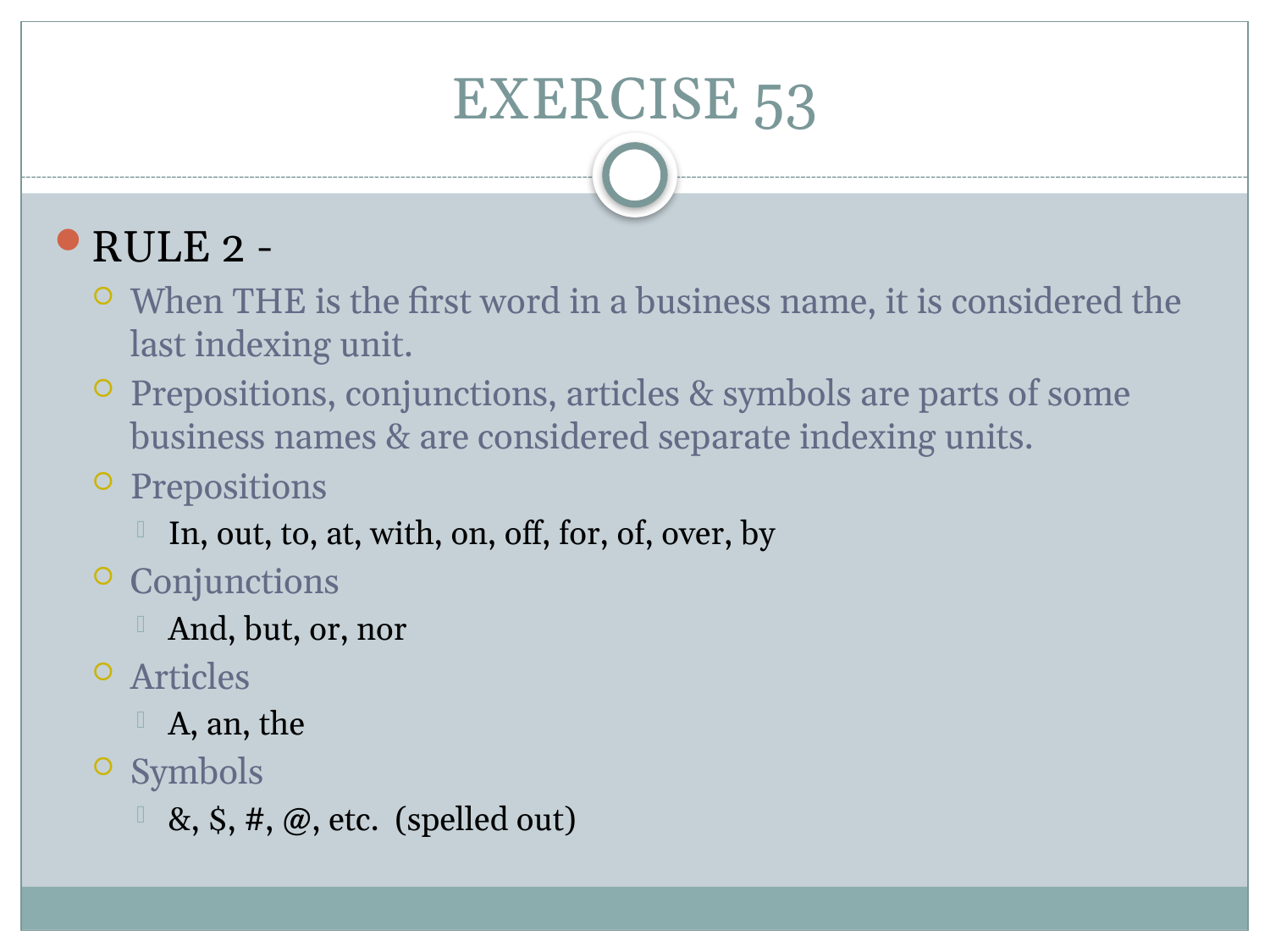

# EXERCISE 53
RULE 2 -
When THE is the first word in a business name, it is considered the last indexing unit.
Prepositions, conjunctions, articles & symbols are parts of some business names & are considered separate indexing units.
Prepositions
In, out, to, at, with, on, off, for, of, over, by
Conjunctions
And, but, or, nor
Articles
A, an, the
Symbols
&, $, #, @, etc.  (spelled out)